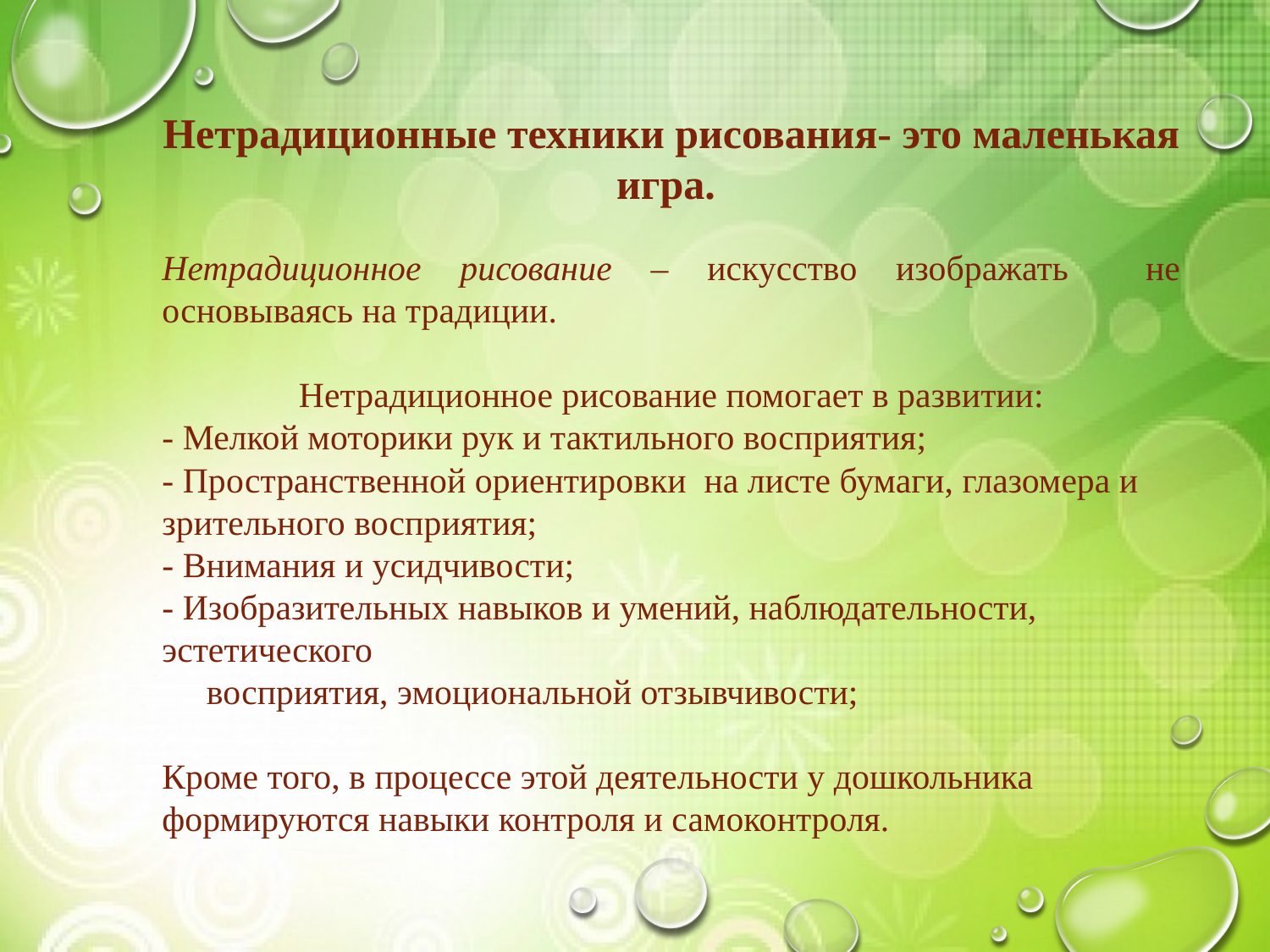

Нетрадиционные техники рисования- это маленькая игра.

Нетрадиционное рисование – искусство изображать  не основываясь на традиции.

Нетрадиционное рисование помогает в развитии:
- Мелкой моторики рук и тактильного восприятия;
- Пространственной ориентировки  на листе бумаги, глазомера и  зрительного восприятия;
- Внимания и усидчивости;
- Изобразительных навыков и умений, наблюдательности, эстетического
     восприятия, эмоциональной отзывчивости;

Кроме того, в процессе этой деятельности у дошкольника формируются навыки контроля и самоконтроля.